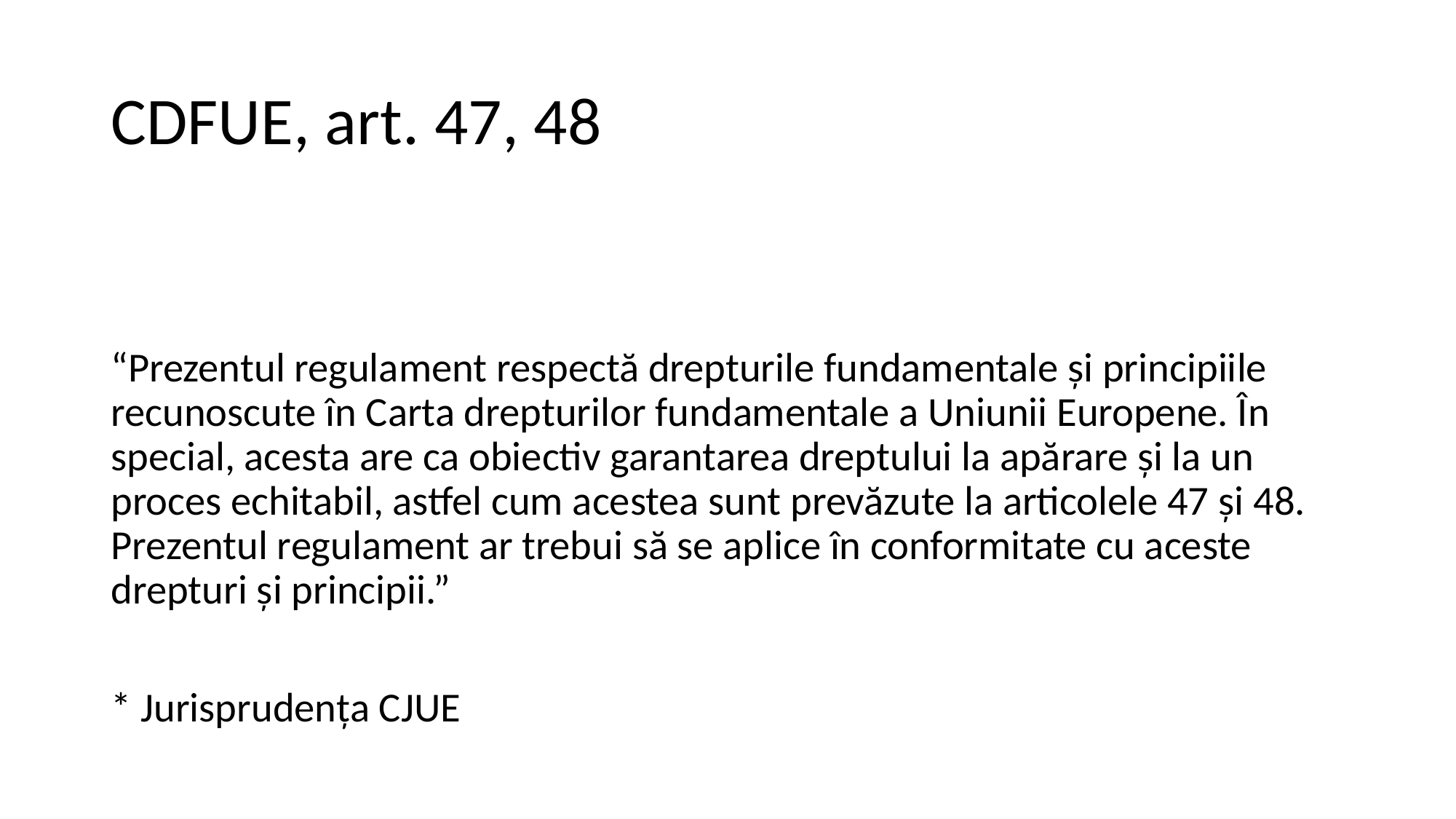

# CDFUE, art. 47, 48

“Prezentul regulament respectă drepturile fundamentale și principiile recunoscute în Carta drepturilor fundamentale a Uniunii Europene. În special, acesta are ca obiectiv garantarea dreptului la apărare și la un proces echitabil, astfel cum acestea sunt prevăzute la articolele 47 și 48. Prezentul regulament ar trebui să se aplice în conformitate cu aceste drepturi și principii.”

* Jurisprudența CJUE